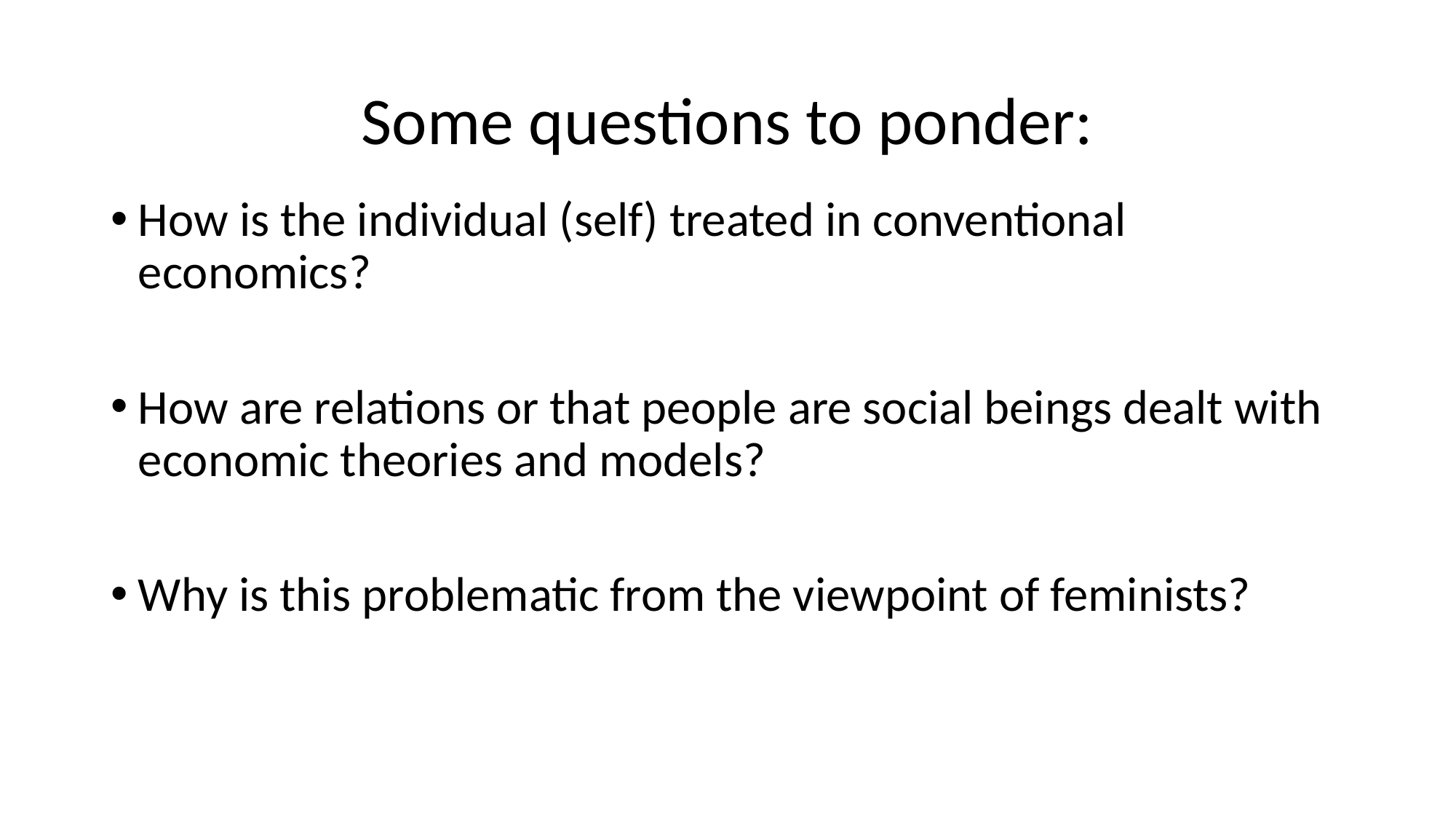

# Some questions to ponder:
How is the individual (self) treated in conventional economics?

How are relations or that people are social beings dealt with economic theories and models?

Why is this problematic from the viewpoint of feminists?